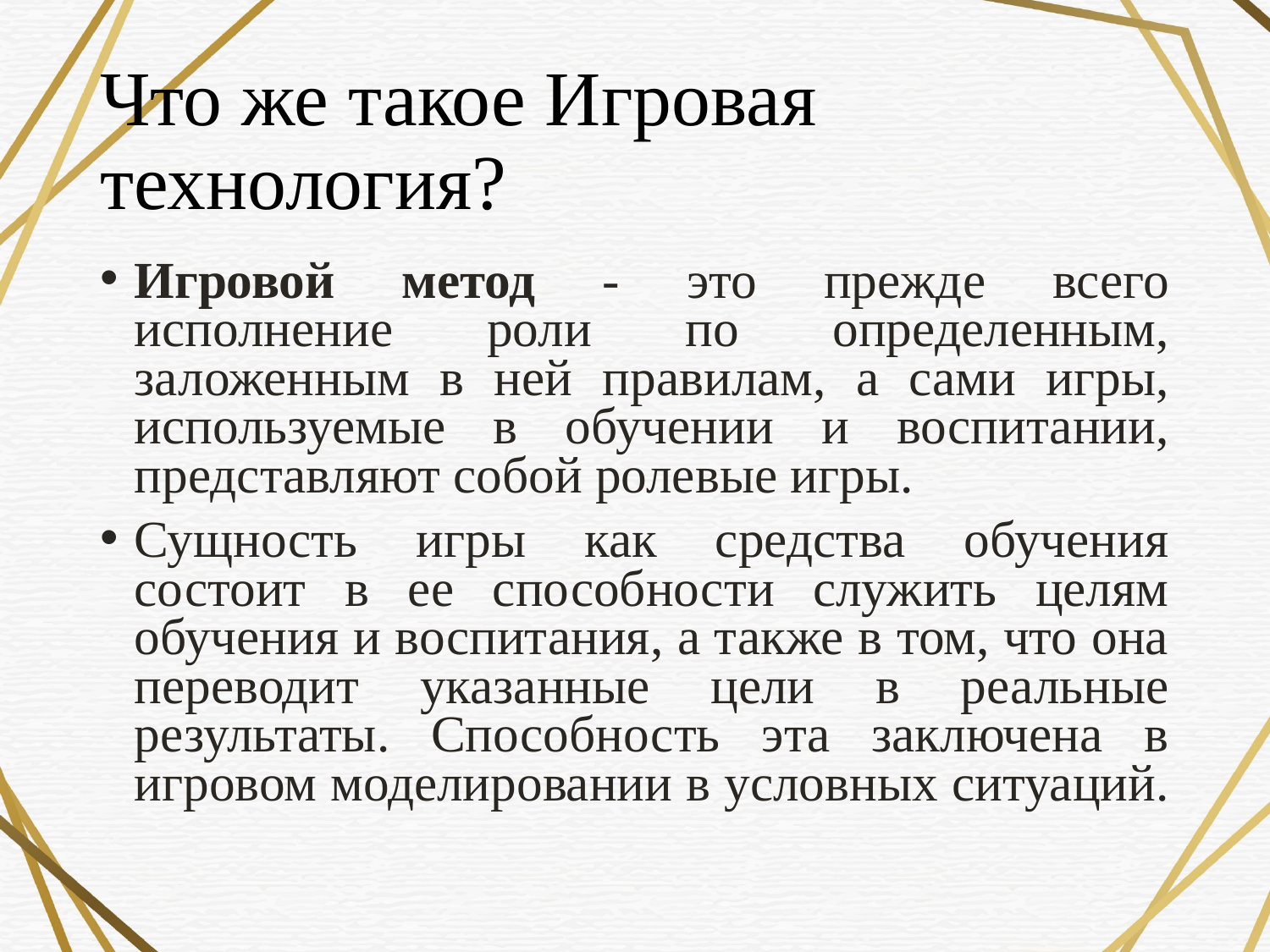

# Что же такое Игровая технология?
Игровой метод - это прежде всего исполнение роли по определенным, заложенным в ней правилам, а сами игры, используемые в обучении и воспитании, представляют собой ролевые игры.
Сущность игры как средства обучения состоит в ее способности служить целям обучения и воспитания, а также в том, что она переводит указанные цели в реальные результаты. Способность эта заключена в игровом моделировании в условных ситуаций.